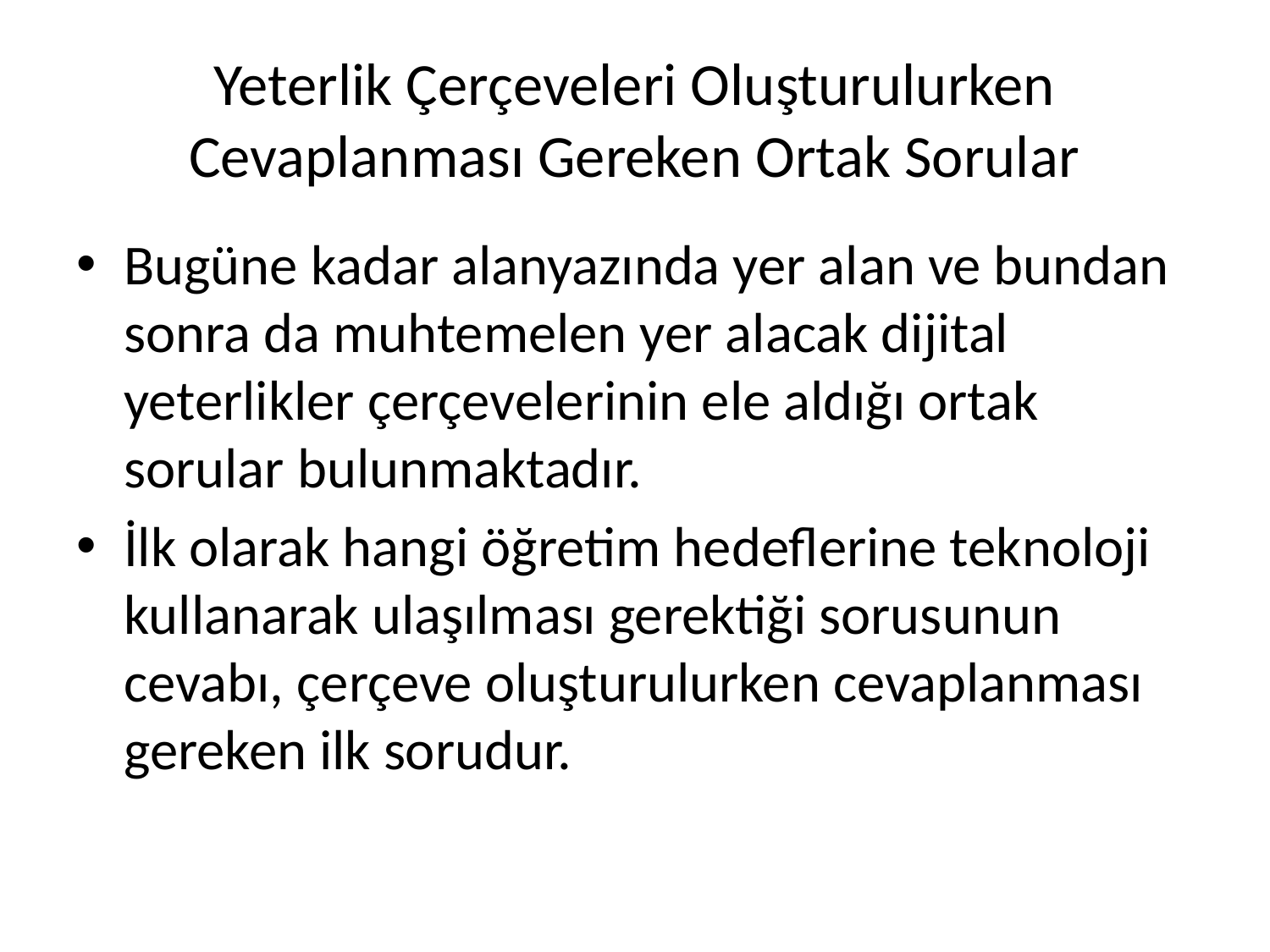

# Yeterlik Çerçeveleri Oluşturulurken Cevaplanması Gereken Ortak Sorular
Bugüne kadar alanyazında yer alan ve bundan sonra da muhtemelen yer alacak dijital yeterlikler çerçevelerinin ele aldığı ortak sorular bulunmaktadır.
İlk olarak hangi öğretim hedeflerine teknoloji kullanarak ulaşılması gerektiği sorusunun cevabı, çerçeve oluşturulurken cevaplanması gereken ilk sorudur.